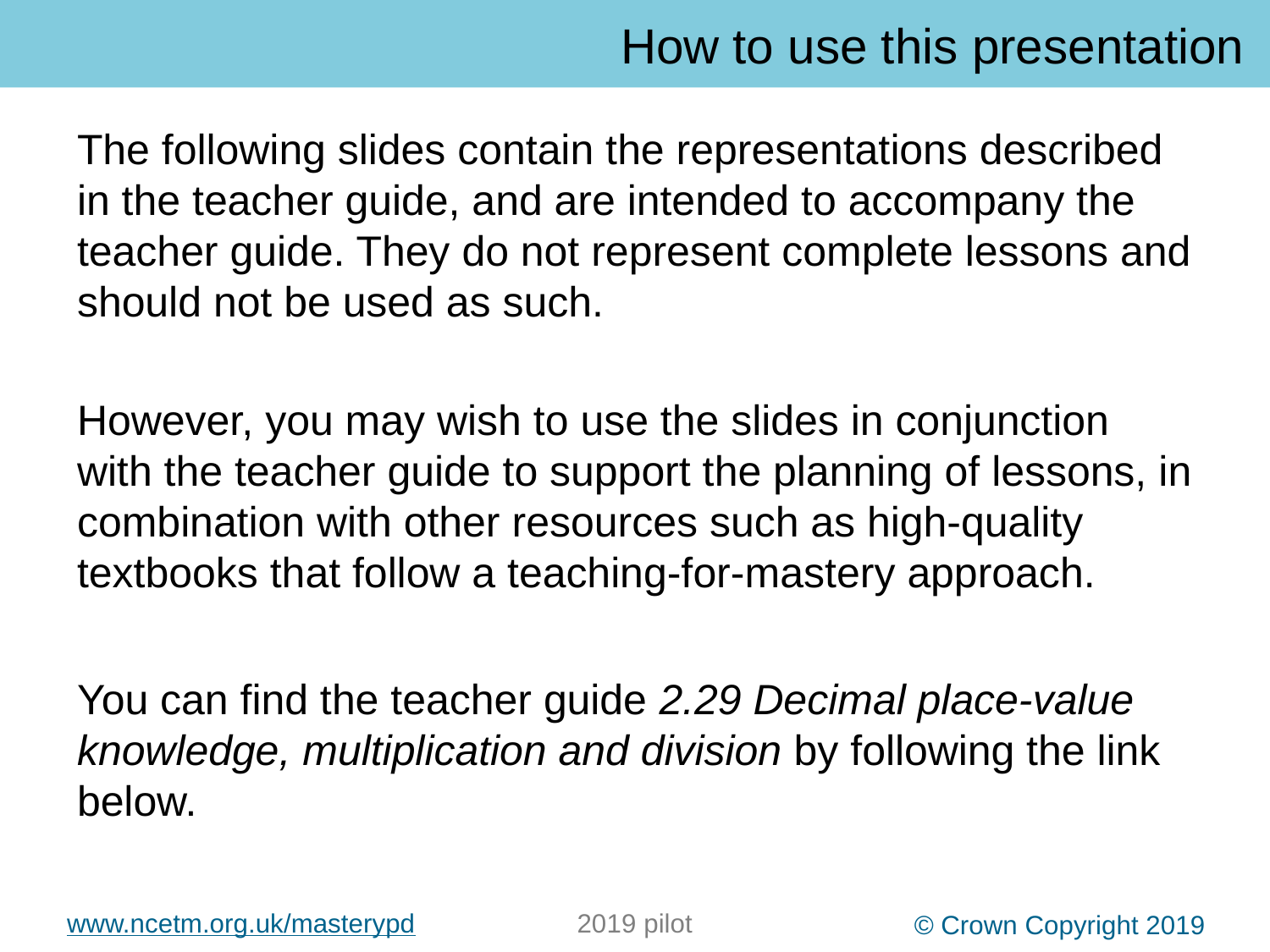

How to use this presentation
You can find the teacher guide 2.29 Decimal place-value knowledge, multiplication and division by following the link below.